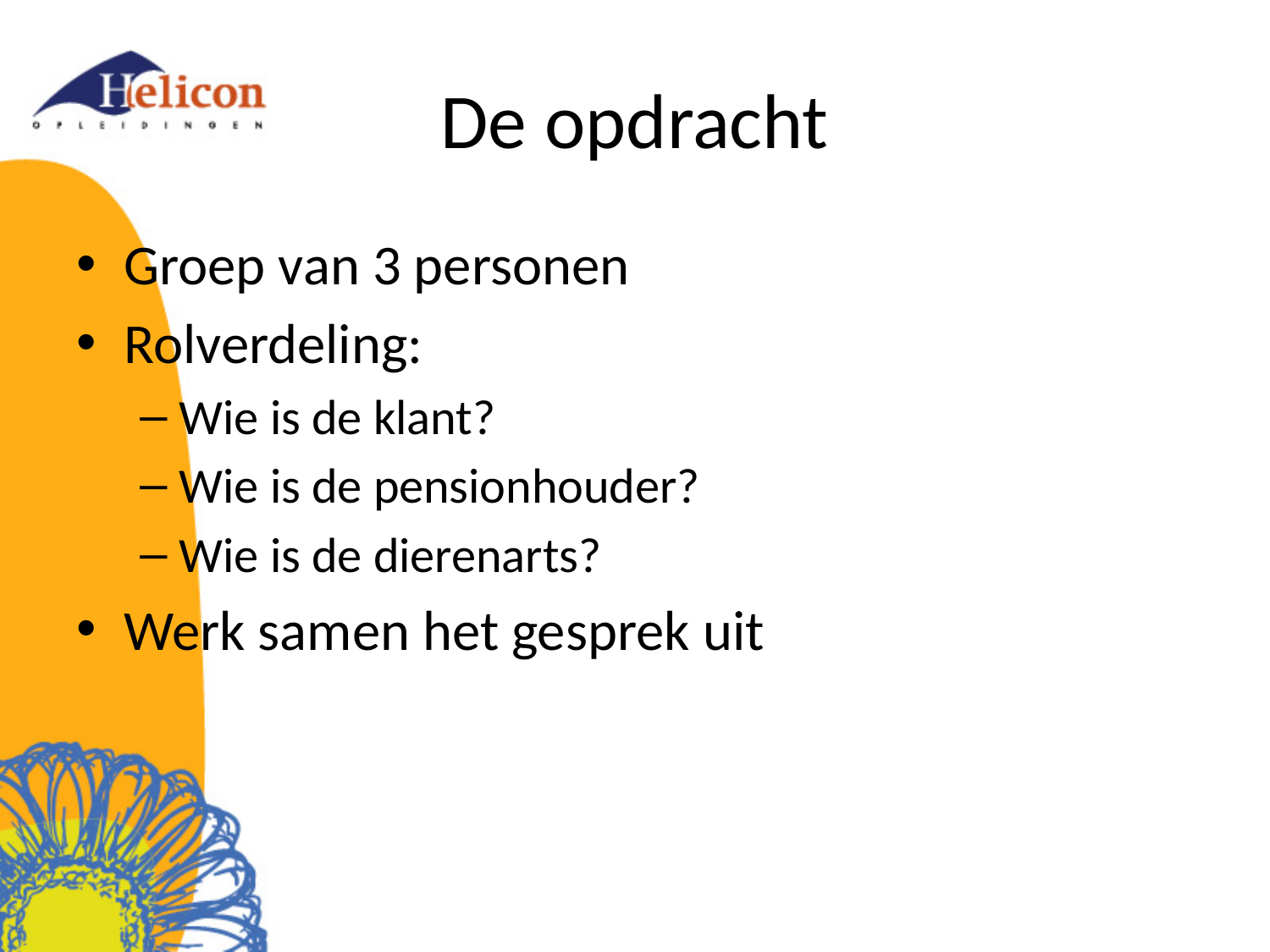

# De opdracht
Groep van 3 personen
Rolverdeling:
Wie is de klant?
Wie is de pensionhouder?
Wie is de dierenarts?
Werk samen het gesprek uit